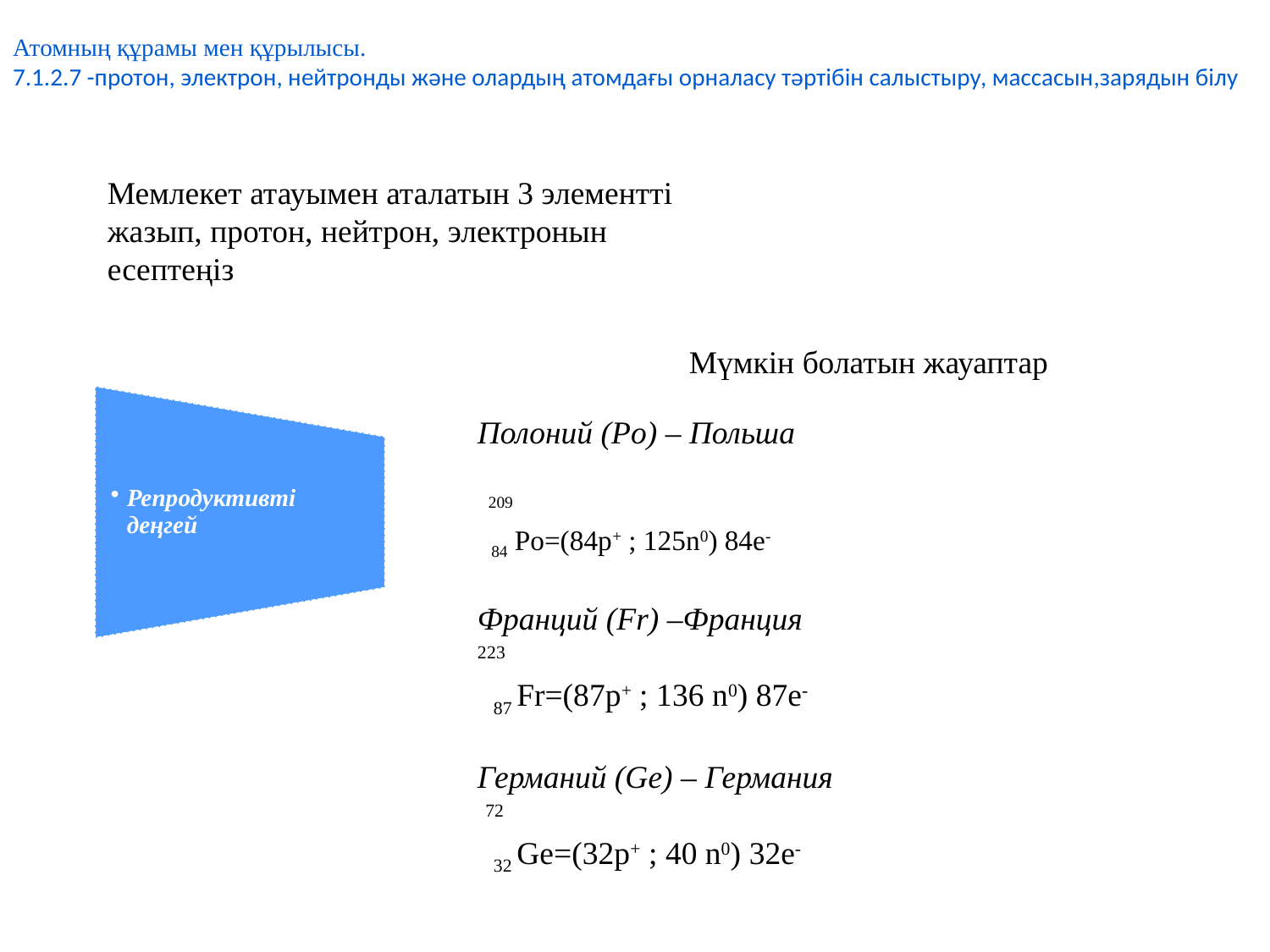

Атомның құрамы мен құрылысы.
7.1.2.7 -протон, электрон, нейтронды және олардың атомдағы орналасу тәртібін салыстыру, массасын,зарядын білу
Мемлекет атауымен аталатын 3 элементті жазып, протон, нейтрон, электронын есептеңіз
Мүмкін болатын жауаптар

Репродуктивті деңгей
Полоний (Po) – Польша

  209
  84 Po=(84р+ ; 125n0) 84е-

Франций (Fr) –Франция
223
  87 Fr=(87р+ ; 136 n0) 87е-

Германий (Ge) – Германия
 72
  32 Ge=(32р+ ; 40 n0) 32е-